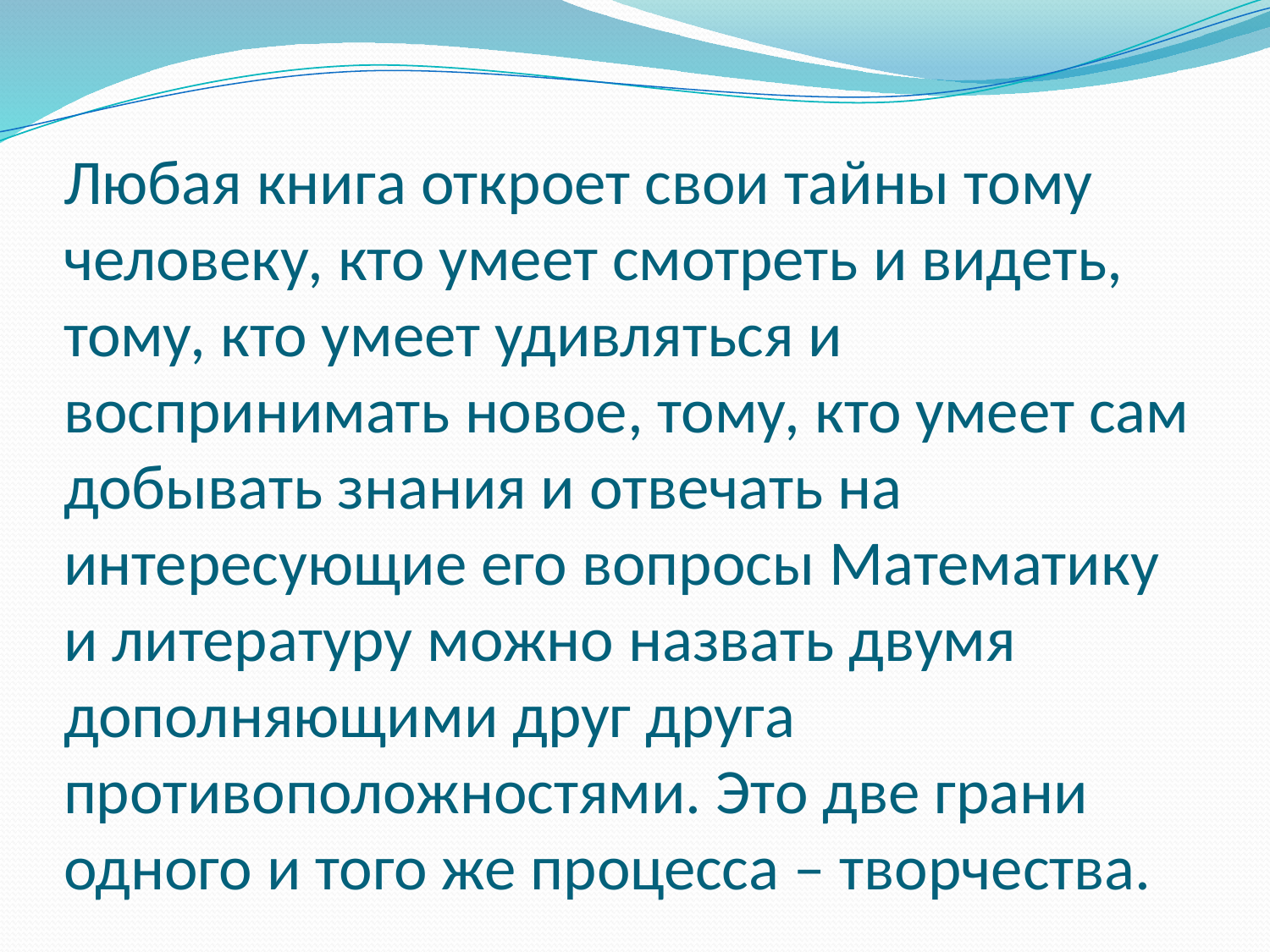

# Любая книга откроет свои тайны тому человеку, кто умеет смотреть и видеть, тому, кто умеет удивляться и воспринимать новое, тому, кто умеет сам добывать знания и отвечать на интересующие его вопросы Математику и литературу можно назвать двумя дополняющими друг друга противоположностями. Это две грани одного и того же процесса – творчества.